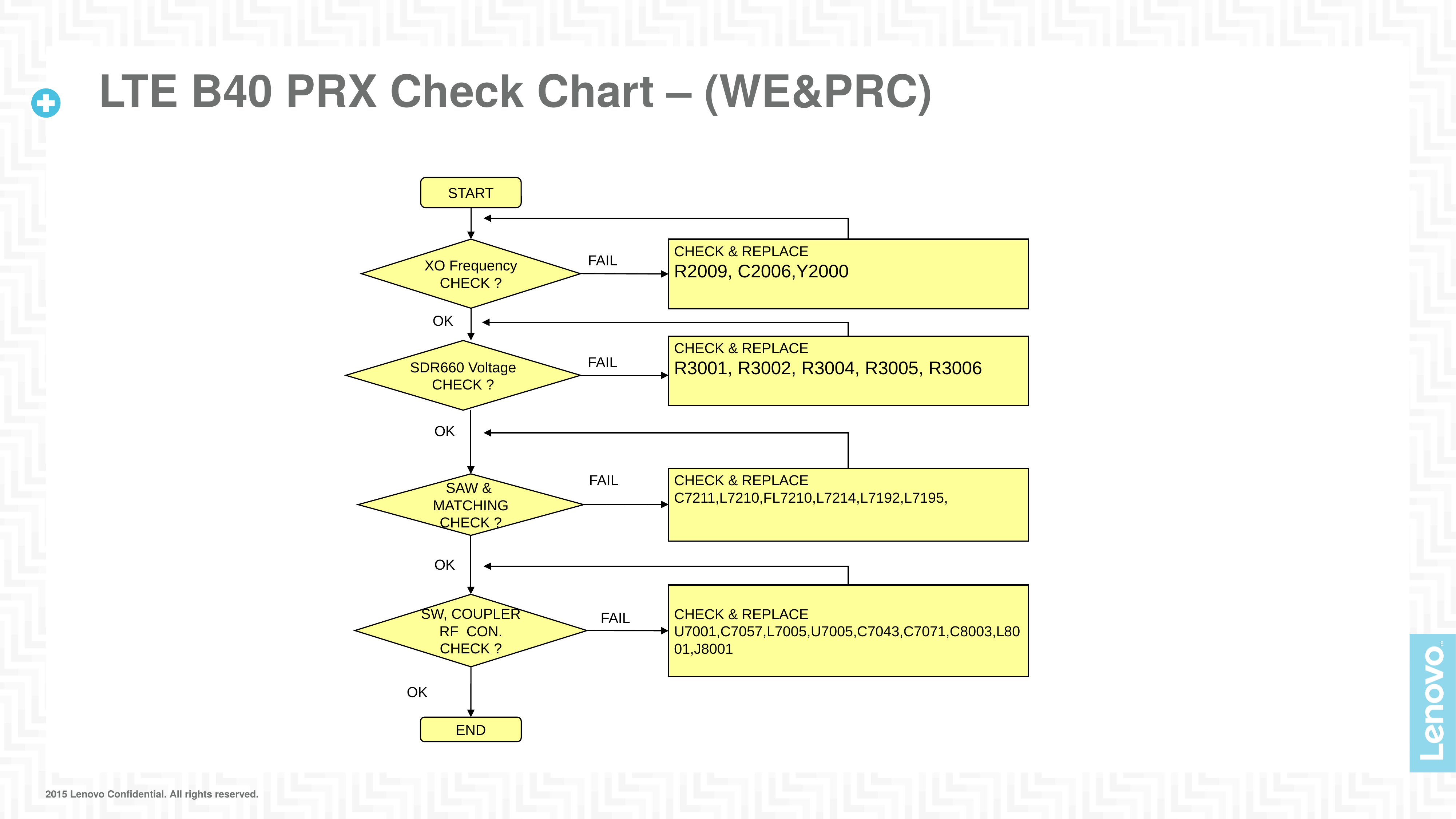

# LTE B40 PRX Check Chart – (WE&PRC)
START

XO Frequency
CHECK ?

CHECK & REPLACE
R2009, C2006,Y2000
FAIL
OK
CHECK & REPLACE
R3001, R3002, R3004, R3005, R3006

SDR660 Voltage CHECK ?

FAIL
OK
FAIL
CHECK & REPLACE
C7211,L7210,FL7210,L7214,L7192,L7195,
SAW &  MATCHING CHECK ?
OK
CHECK & REPLACE
U7001,C7057,L7005,U7005,C7043,C7071,C8003,L8001,J8001
SW, COUPLER
RF  CON. CHECK ?
FAIL
OK
OK
END